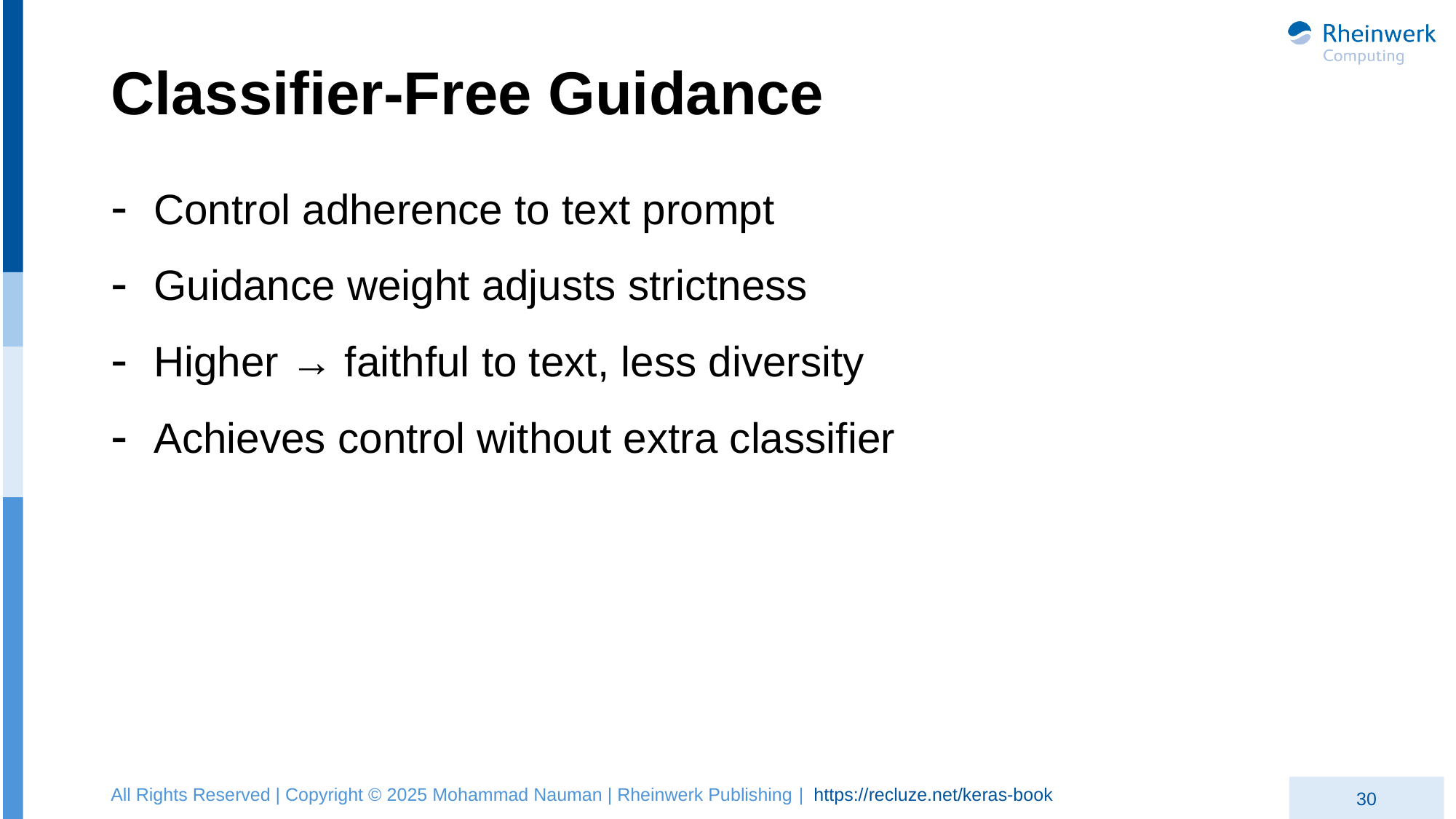

# Classifier-Free Guidance
Control adherence to text prompt
Guidance weight adjusts strictness
Higher → faithful to text, less diversity
Achieves control without extra classifier